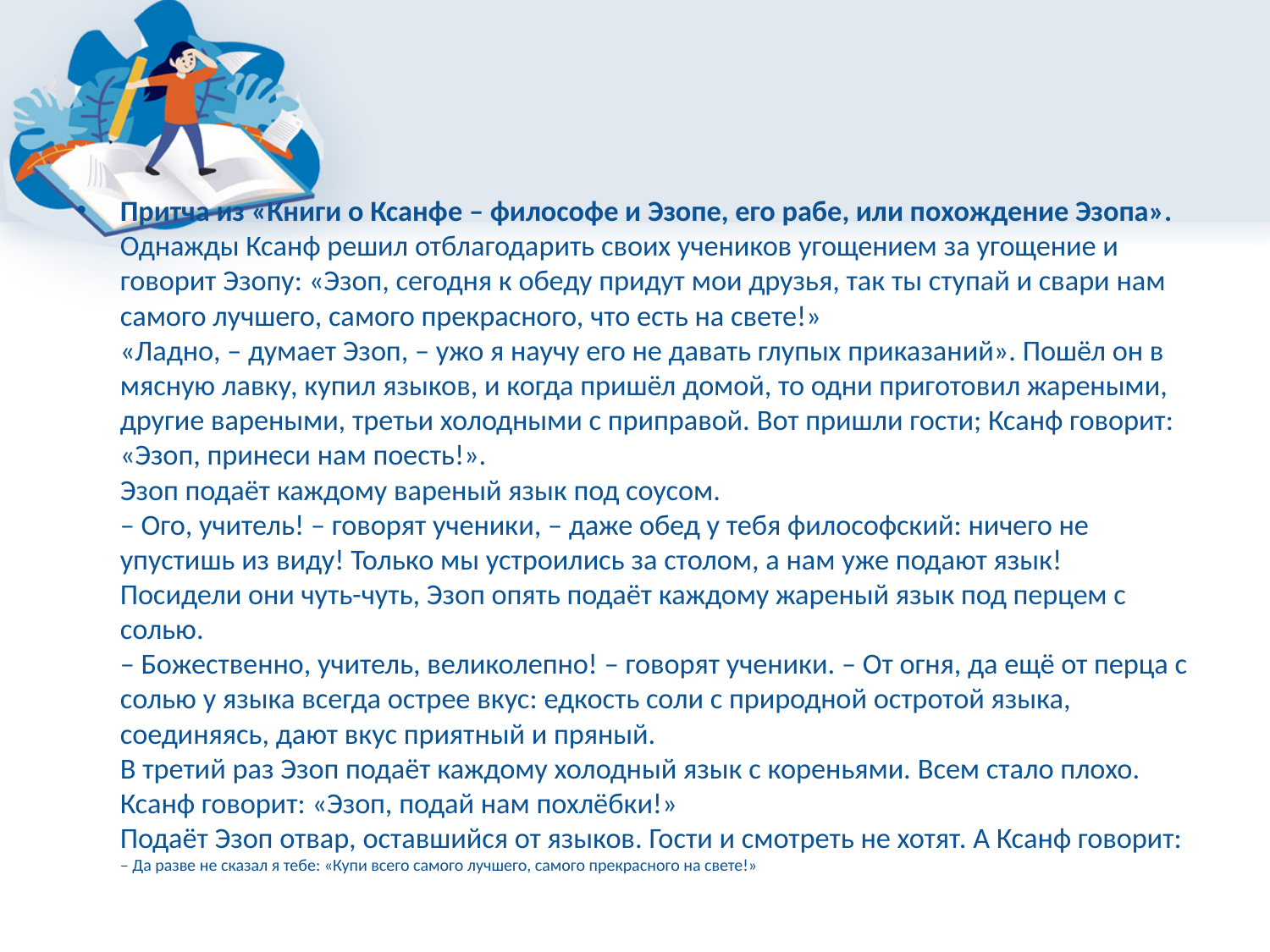

Притча из «Книги о Ксанфе – философе и Эзопе, его рабе, или похождение Эзопа». 
Однажды Ксанф решил отблагодарить своих учеников угощением за угощение и говорит Эзопу: «Эзоп, сегодня к обеду придут мои друзья, так ты ступай и свари нам самого лучшего, самого прекрасного, что есть на свете!»
«Ладно, – думает Эзоп, – ужо я научу его не давать глупых приказаний». Пошёл он в мясную лавку, купил языков, и когда пришёл домой, то одни приготовил жареными, другие вареными, третьи холодными с приправой. Вот пришли гости; Ксанф говорит: «Эзоп, принеси нам поесть!».
Эзоп подаёт каждому вареный язык под соусом.
– Ого, учитель! – говорят ученики, – даже обед у тебя философский: ничего не упустишь из виду! Только мы устроились за столом, а нам уже подают язык!
Посидели они чуть-чуть, Эзоп опять подаёт каждому жареный язык под перцем с солью.
– Божественно, учитель, великолепно! – говорят ученики. – От огня, да ещё от перца с солью у языка всегда острее вкус: едкость соли с природной остротой языка, соединяясь, дают вкус приятный и пряный.
В третий раз Эзоп подаёт каждому холодный язык с кореньями. Всем стало плохо.
Ксанф говорит: «Эзоп, подай нам похлёбки!»
Подаёт Эзоп отвар, оставшийся от языков. Гости и смотреть не хотят. А Ксанф говорит:
– Да разве не сказал я тебе: «Купи всего самого лучшего, самого прекрасного на свете!»